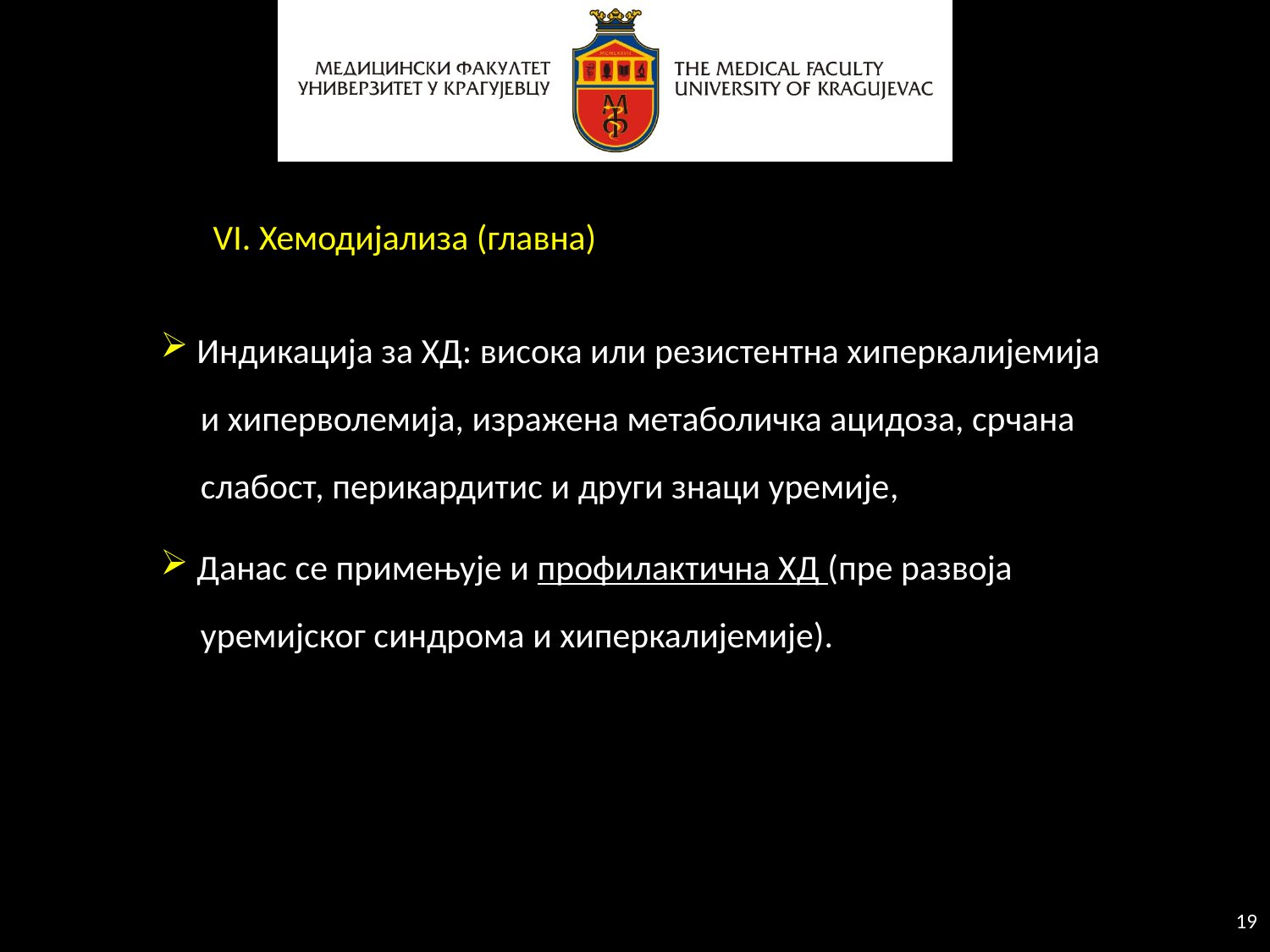

VI. Хемодијализа (главна)
 Индикација за ХД: висока или резистентна хиперкалијемија
     и хиперволемија, изражена метаболичка ацидоза, срчана
     слабост, перикардитис и други знаци уремије,
 Данас се примењује и профилактична ХД (пре развоја
     уремијског синдрома и хиперкалијемије).
19